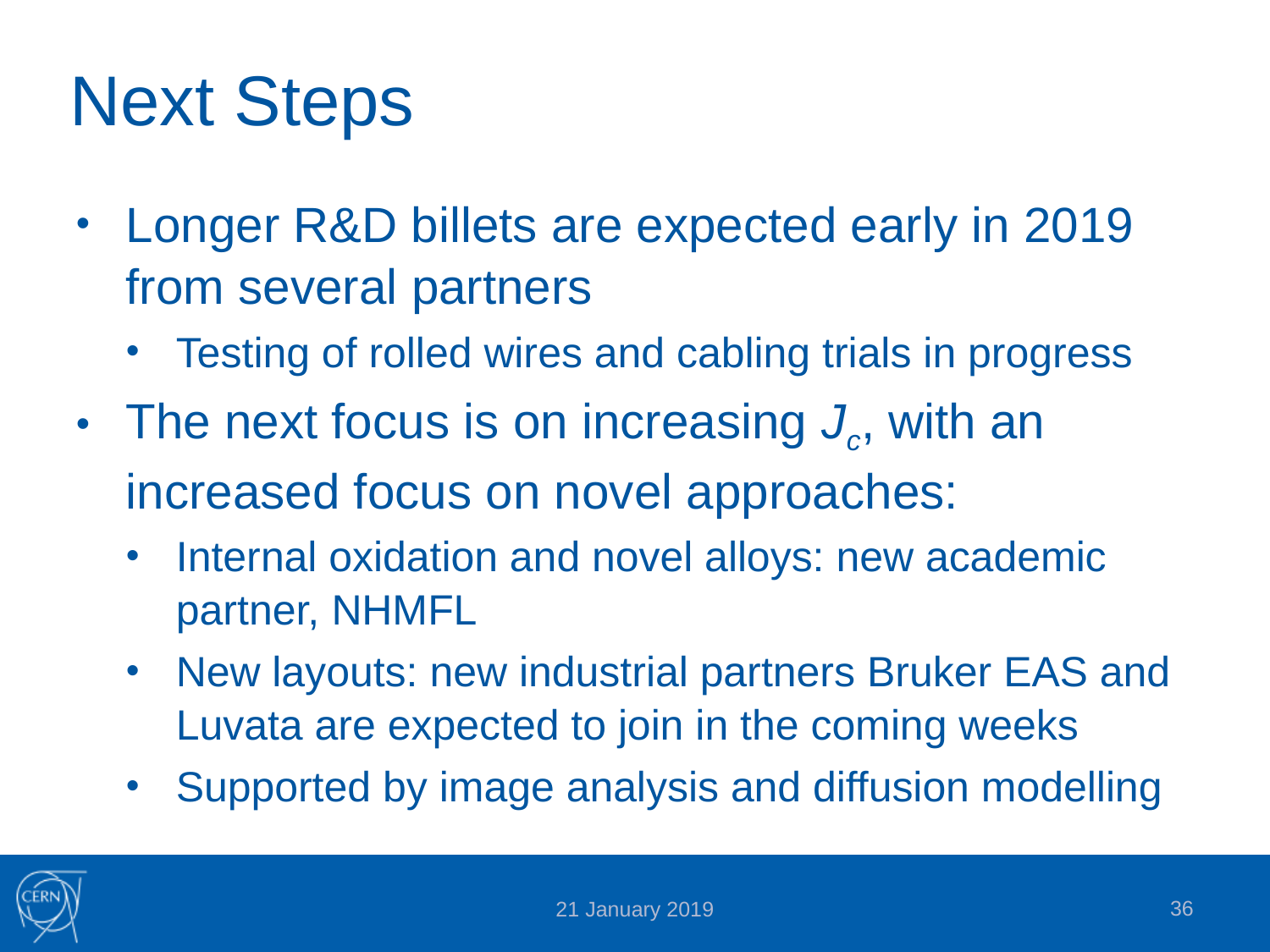

# Next Steps
Longer R&D billets are expected early in 2019 from several partners
Testing of rolled wires and cabling trials in progress
The next focus is on increasing Jc, with an increased focus on novel approaches:
Internal oxidation and novel alloys: new academic partner, NHMFL
New layouts: new industrial partners Bruker EAS and Luvata are expected to join in the coming weeks
Supported by image analysis and diffusion modelling
36
21 January 2019